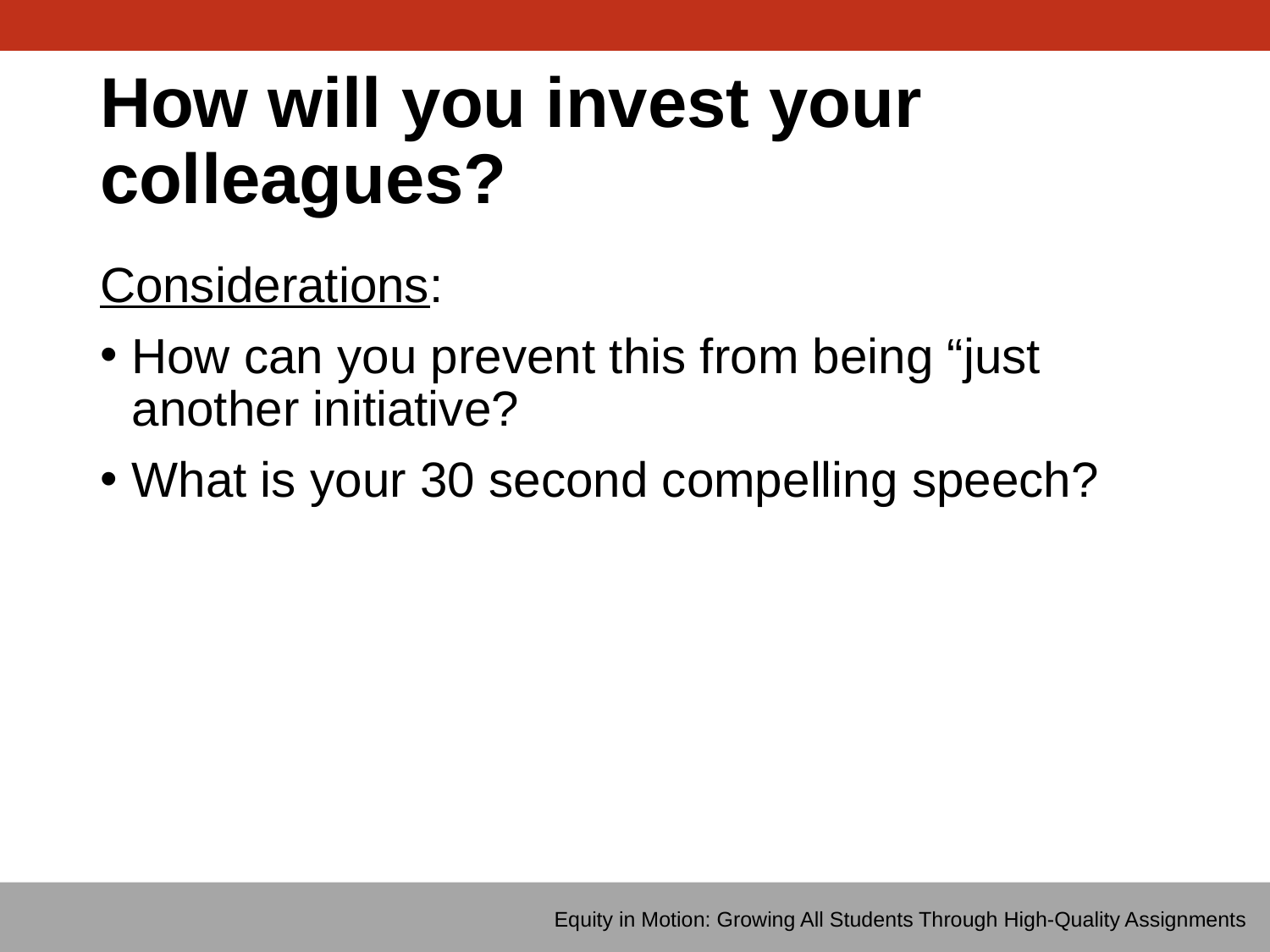

# How will you invest your colleagues?
Considerations:
How can you prevent this from being “just another initiative?
What is your 30 second compelling speech?